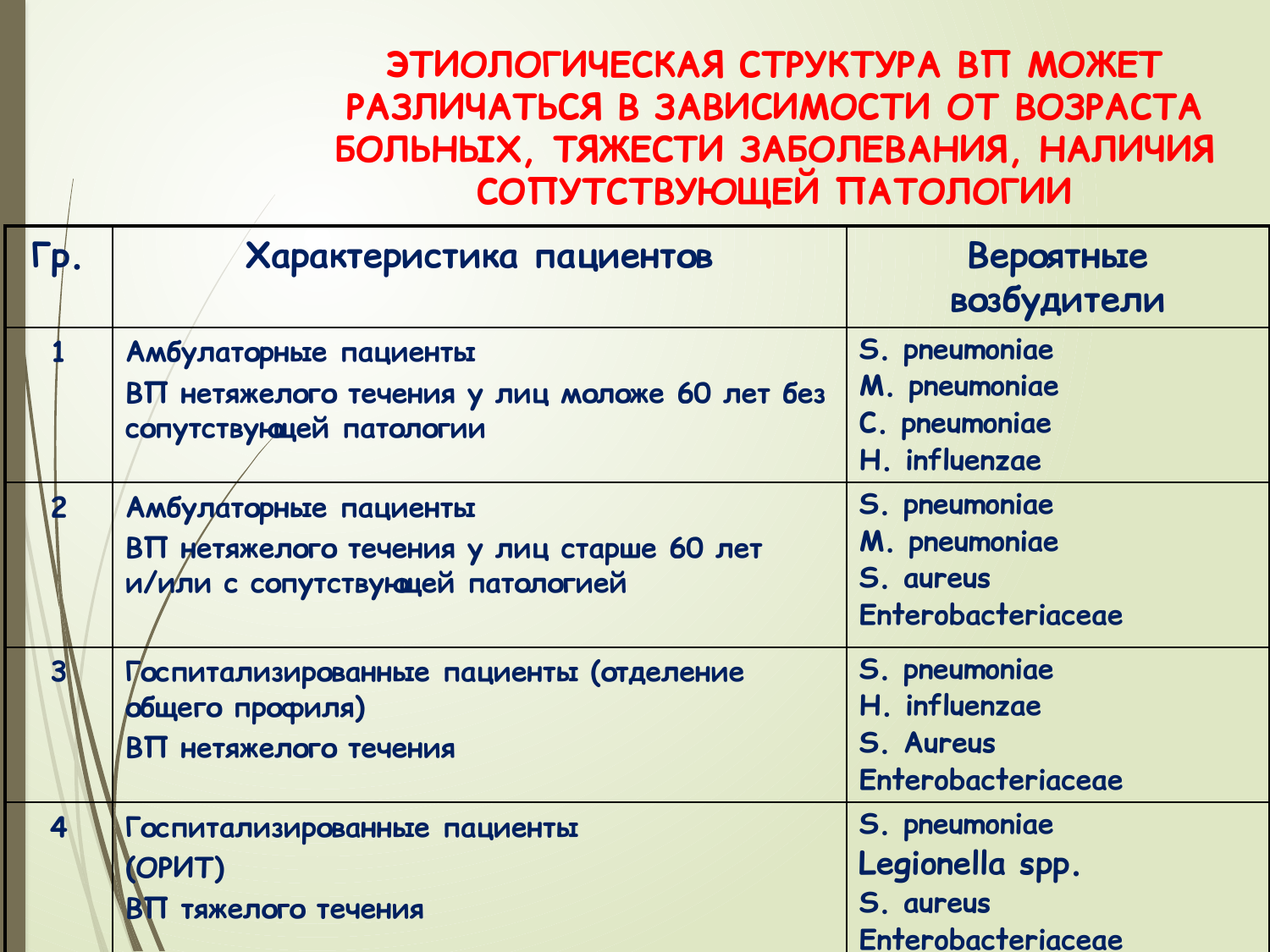

# ЭТИОЛОГИЧЕСКАЯ СТРУКТУРА ВП МОЖЕТ РАЗЛИЧАТЬСЯ В ЗАВИСИМОСТИ ОТ ВОЗРАСТА БОЛЬНЫХ, ТЯЖЕСТИ ЗАБОЛЕВАНИЯ, НАЛИЧИЯ СОПУТСТВУЮЩЕЙ ПАТОЛОГИИ
| Гр. | Характеристика пациентов | Вероятные возбудители |
| --- | --- | --- |
| 1 | Амбулаторные пациенты ВП нетяжелого течения у лиц моложе 60 лет без сопутствующей патологии | S. рneumoniae M. pneumoniae C. pneumoniae H. influenzae |
| 2 | Амбулаторные пациенты ВП нетяжелого течения у лиц старше 60 лет и/или с сопутствующей патологией | S. рneumoniae M. рneumoniae S. aureus Enterobacteriaceaе |
| 3 | Госпитализированные пациенты (отделение общего профиля) ВП нетяжелого течения | S. рneumoniae H. influenzae S. Aureus Enterobacteriaceaе |
| 4 | Госпитализированные пациенты (ОРИТ) ВП тяжелого течения | S. pneumoniae Legionella spp. S. aureus Enterobacteriaceaе |